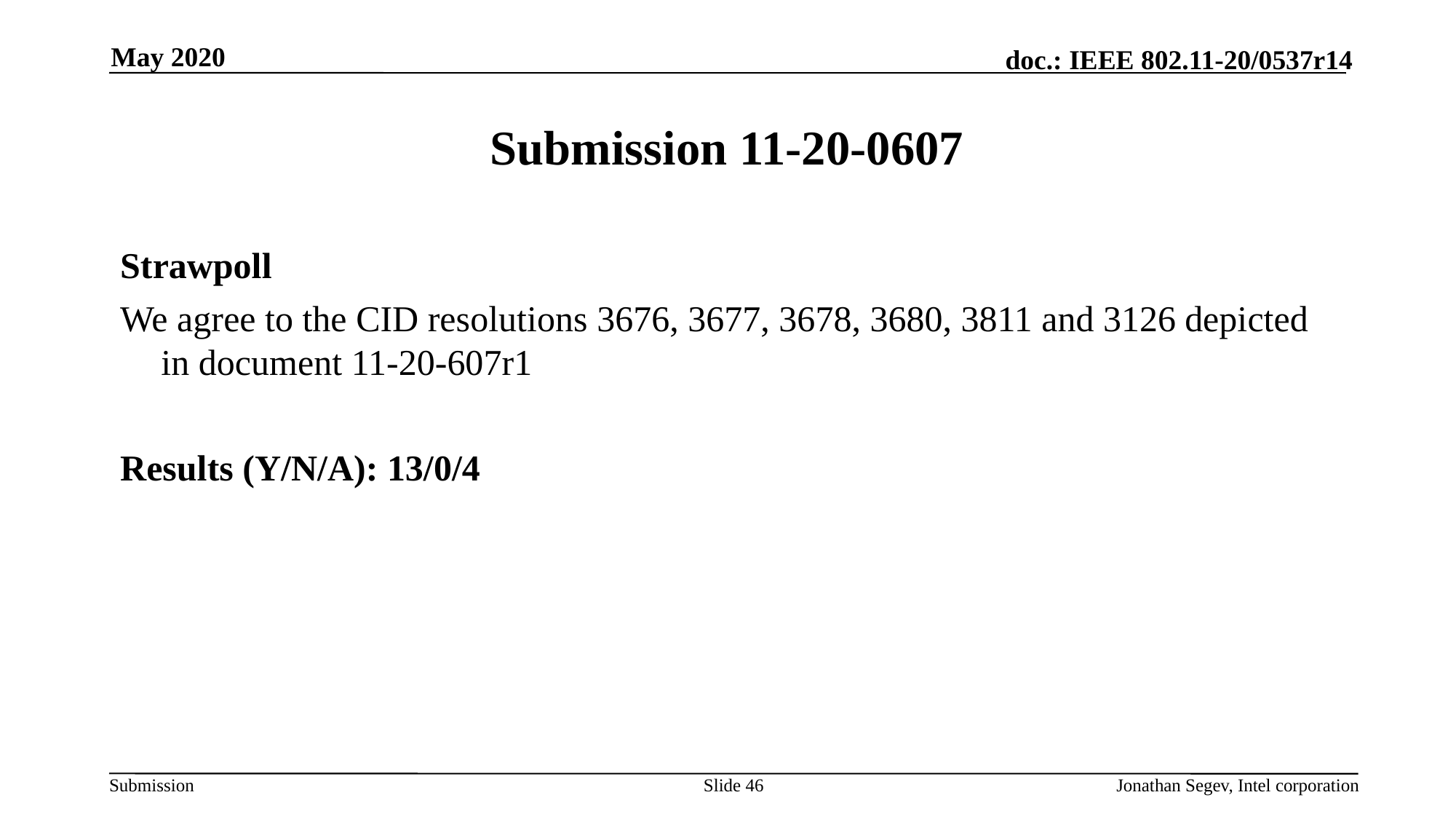

May 2020
# Submission 11-20-0607
Strawpoll
We agree to the CID resolutions 3676, 3677, 3678, 3680, 3811 and 3126 depicted in document 11-20-607r1

Results (Y/N/A): 13/0/4
Slide 46
Jonathan Segev, Intel corporation